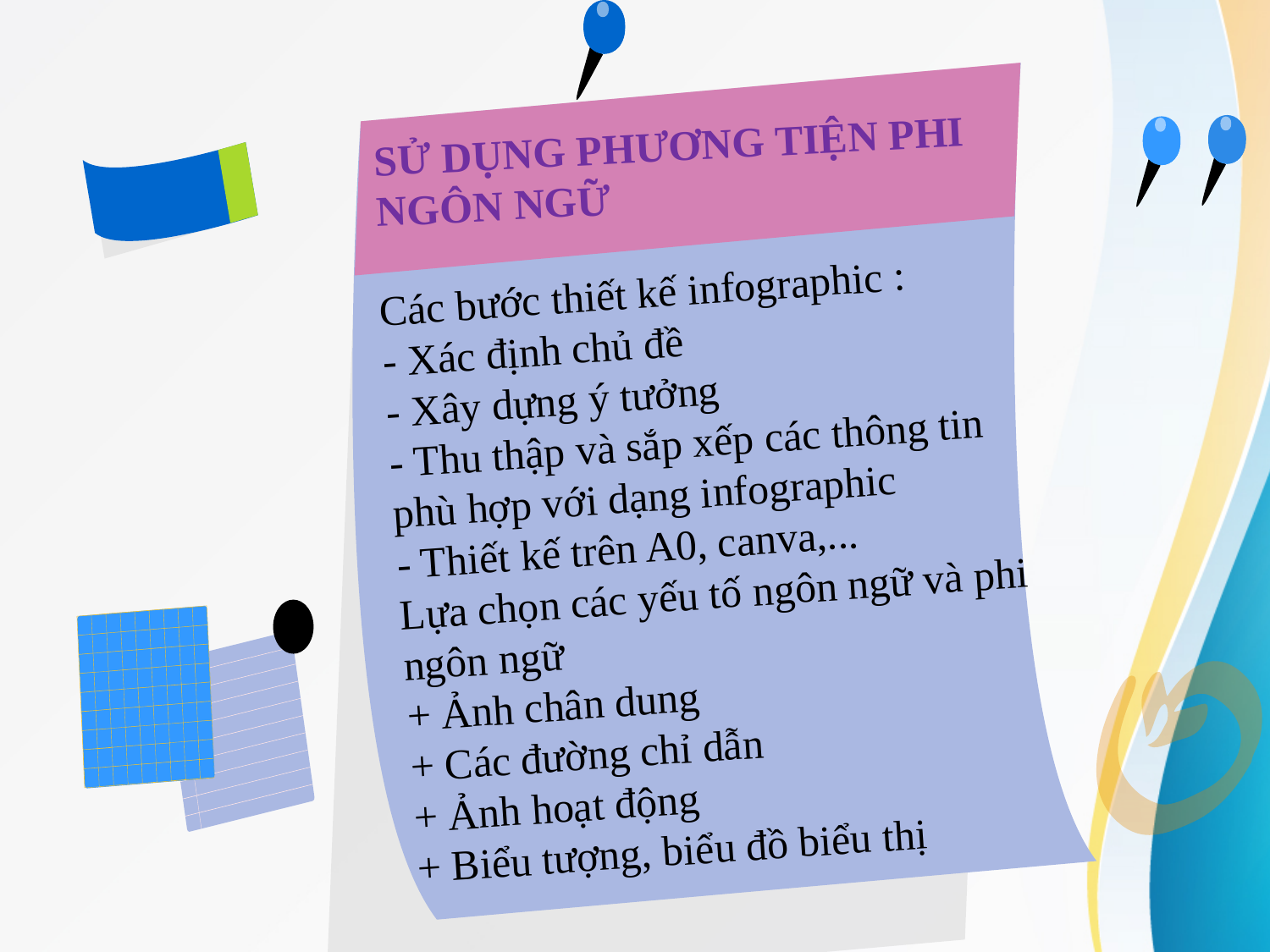

# SỬ DỤNG PHƯƠNG TIỆN PHI NGÔN NGỮ

Các bước thiết kế infographic :
- Xác định chủ đề
- Xây dựng ý tưởng
- Thu thập và sắp xếp các thông tin phù hợp với dạng infographic
- Thiết kế trên A0, canva,...
Lựa chọn các yếu tố ngôn ngữ và phi ngôn ngữ
+ Ảnh chân dung
+ Các đường chỉ dẫn
+ Ảnh hoạt động
+ Biểu tượng, biểu đồ biểu thị